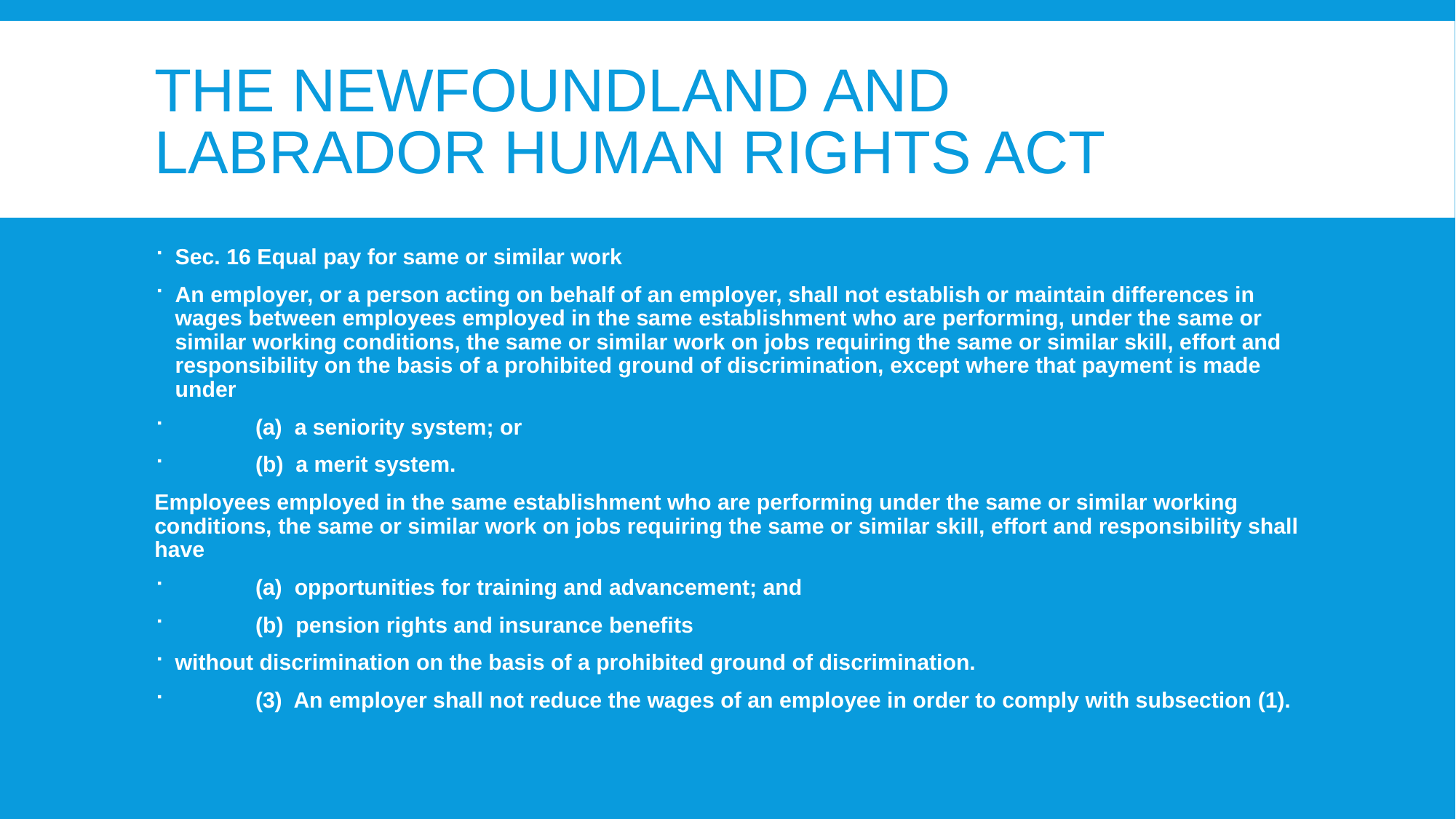

# The Newfoundland and Labrador Human Rights Act
Sec. 16 Equal pay for same or similar work
An employer, or a person acting on behalf of an employer, shall not establish or maintain differences in wages between employees employed in the same establishment who are performing, under the same or similar working conditions, the same or similar work on jobs requiring the same or similar skill, effort and responsibility on the basis of a prohibited ground of discrimination, except where that payment is made under
             (a)  a seniority system; or
             (b)  a merit system.
Employees employed in the same establishment who are performing under the same or similar working conditions, the same or similar work on jobs requiring the same or similar skill, effort and responsibility shall have
             (a)  opportunities for training and advancement; and
             (b)  pension rights and insurance benefits
without discrimination on the basis of a prohibited ground of discrimination.
             (3)  An employer shall not reduce the wages of an employee in order to comply with subsection (1).